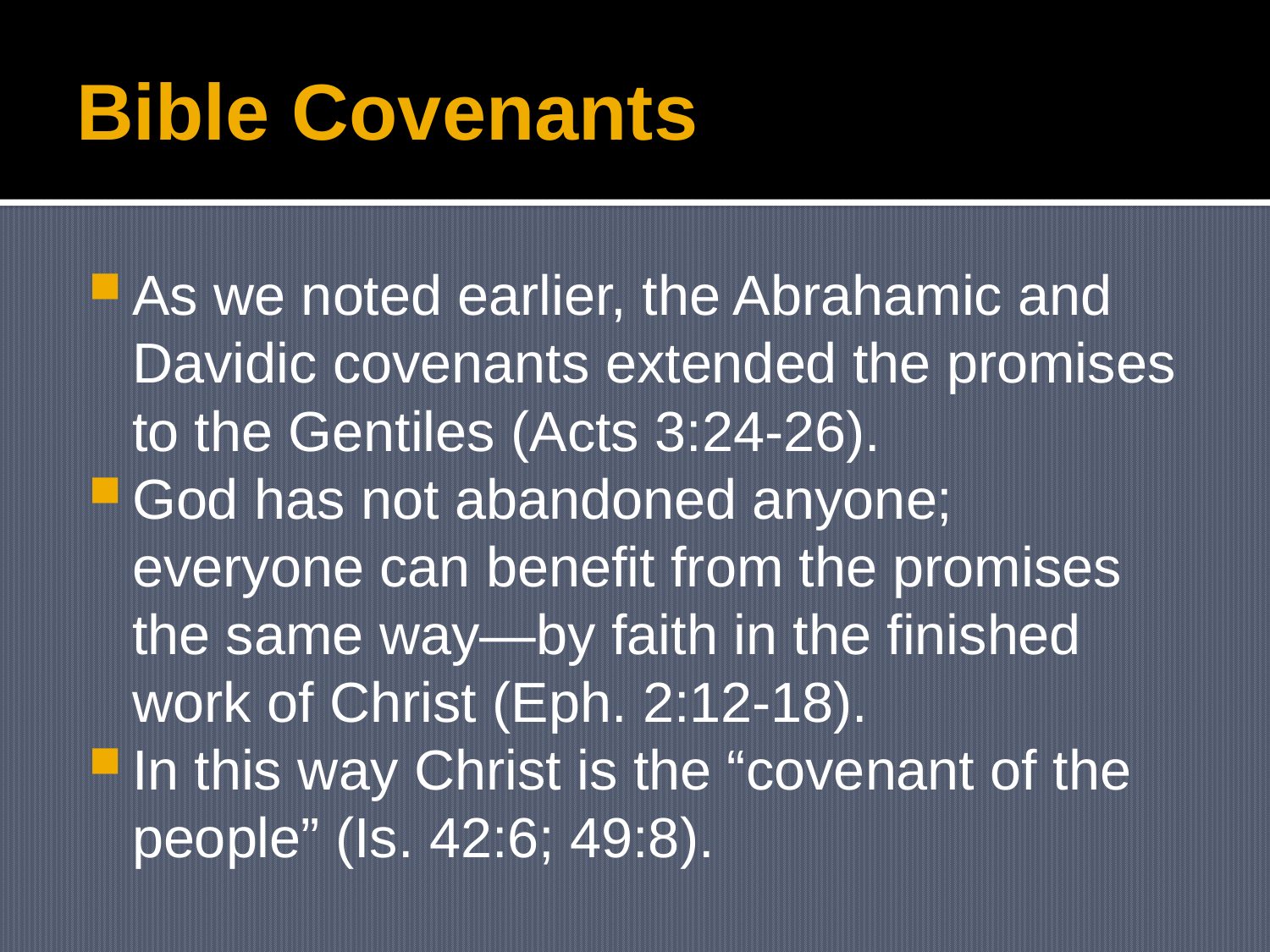

# Bible Covenants
As we noted earlier, the Abrahamic and Davidic covenants extended the promises to the Gentiles (Acts 3:24-26).
God has not abandoned anyone; everyone can benefit from the promises the same way—by faith in the finished work of Christ (Eph. 2:12-18).
In this way Christ is the “covenant of the people” (Is. 42:6; 49:8).